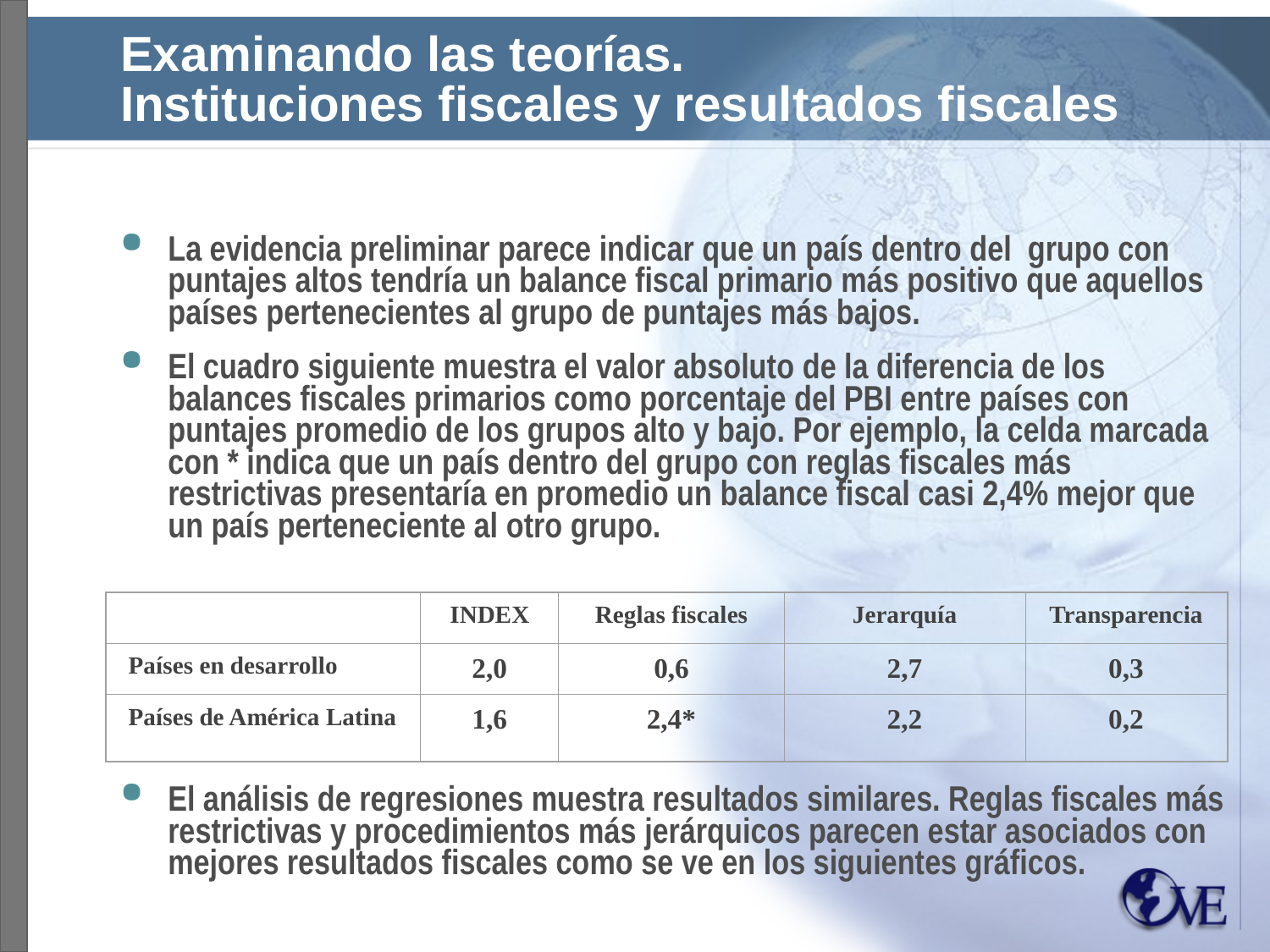

# Examinando las teorías. Instituciones fiscales y resultados fiscales
La evidencia preliminar parece indicar que un país dentro del  grupo con puntajes altos tendría un balance fiscal primario más positivo que aquellos países pertenecientes al grupo de puntajes más bajos.
El cuadro siguiente muestra el valor absoluto de la diferencia de los balances fiscales primarios como porcentaje del PBI entre países con puntajes promedio de los grupos alto y bajo. Por ejemplo, la celda marcada con * indica que un país dentro del grupo con reglas fiscales más restrictivas presentaría en promedio un balance fiscal casi 2,4% mejor que un país perteneciente al otro grupo.

El análisis de regresiones muestra resultados similares. Reglas fiscales más restrictivas y procedimientos más jerárquicos parecen estar asociados con mejores resultados fiscales como se ve en los siguientes gráficos.

INDEX

Reglas fiscales

Jerarquía

Transparencia

Países en desarrollo

2,0

0,6

2,7

0,3

Países de América Latina

1,6

2,4*

2,2

0,2